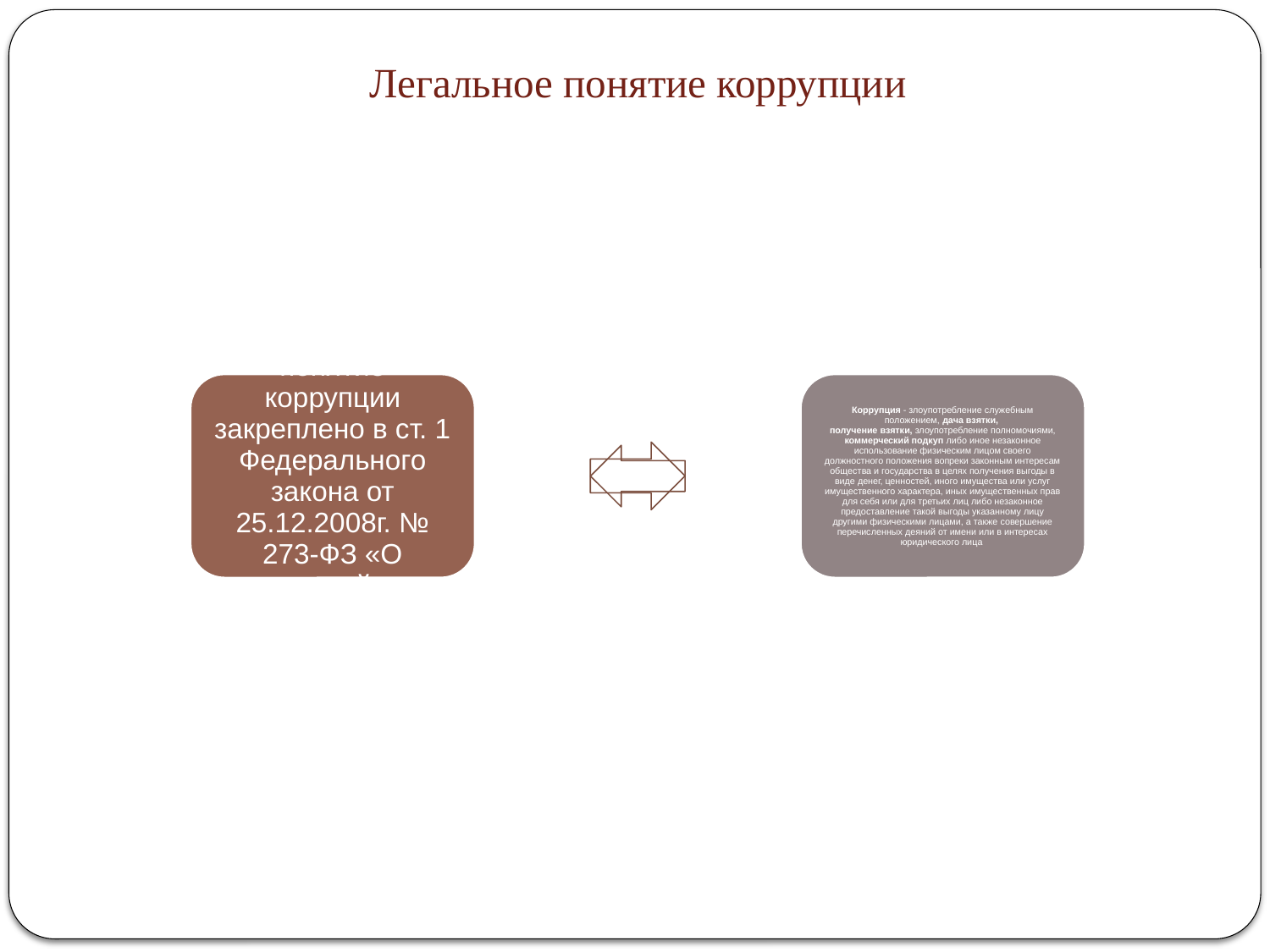

# Легальное понятие коррупции
Легальное понятие коррупции закреплено в ст. 1 Федерального закона от 25.12.2008г. № 273-ФЗ «О противодействии коррупции»
Коррупция - злоупотребление служебным положением, дача взятки,
получение взятки, злоупотребление полномочиями, коммерческий подкуп либо иное незаконное использование физическим лицом своего должностного положения вопреки законным интересам общества и государства в целях получения выгоды в виде денег, ценностей, иного имущества или услуг имущественного характера, иных имущественных прав для себя или для третьих лиц либо незаконное предоставление такой выгоды указанному лицу другими физическими лицами, а также совершение перечисленных деяний от имени или в интересах юридического лица